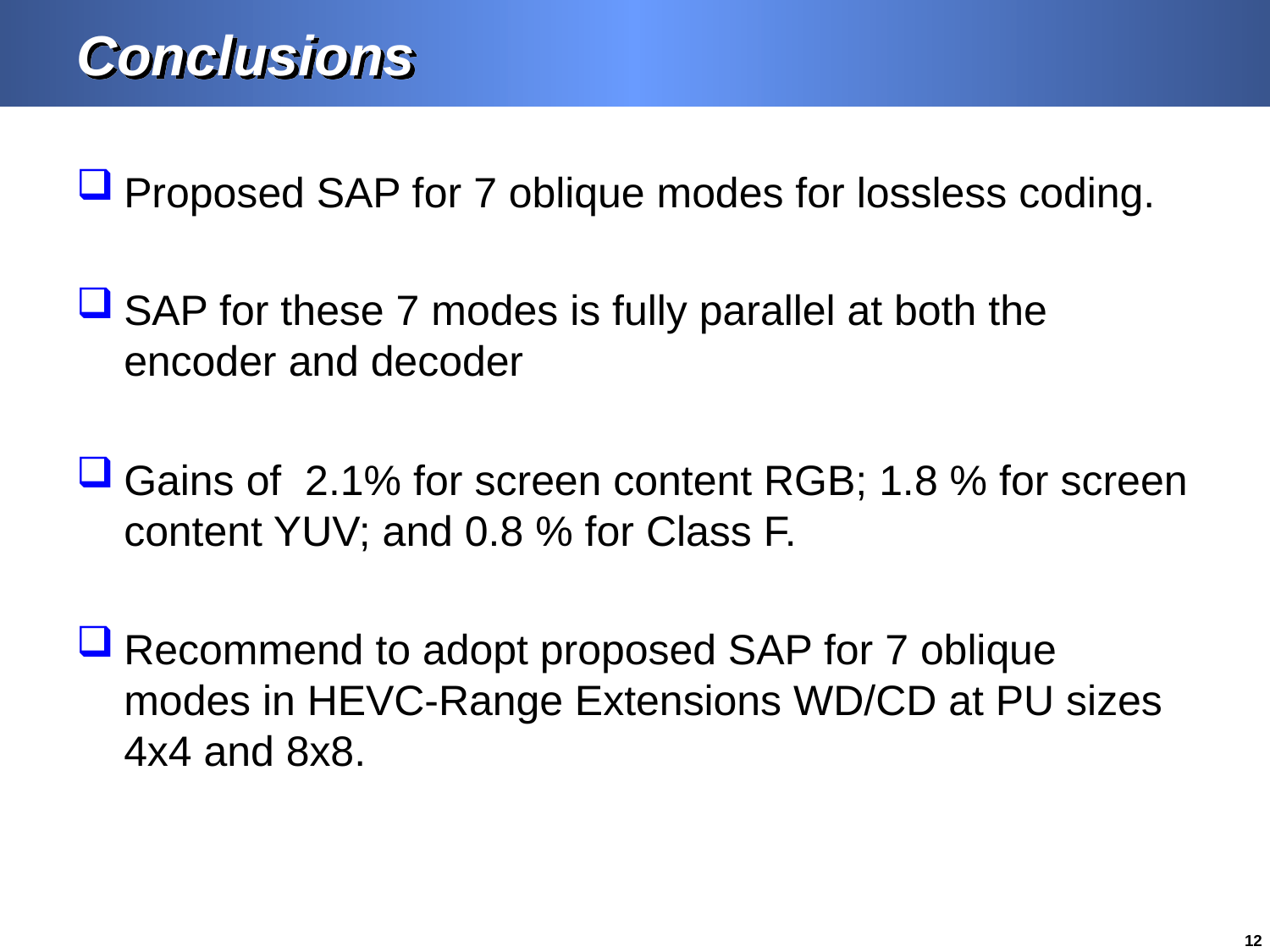

# Conclusions
Proposed SAP for 7 oblique modes for lossless coding.

SAP for these 7 modes is fully parallel at both the encoder and decoder

Gains of  2.1% for screen content RGB; 1.8 % for screen content YUV; and 0.8 % for Class F.

Recommend to adopt proposed SAP for 7 oblique modes in HEVC-Range Extensions WD/CD at PU sizes 4x4 and 8x8.
12